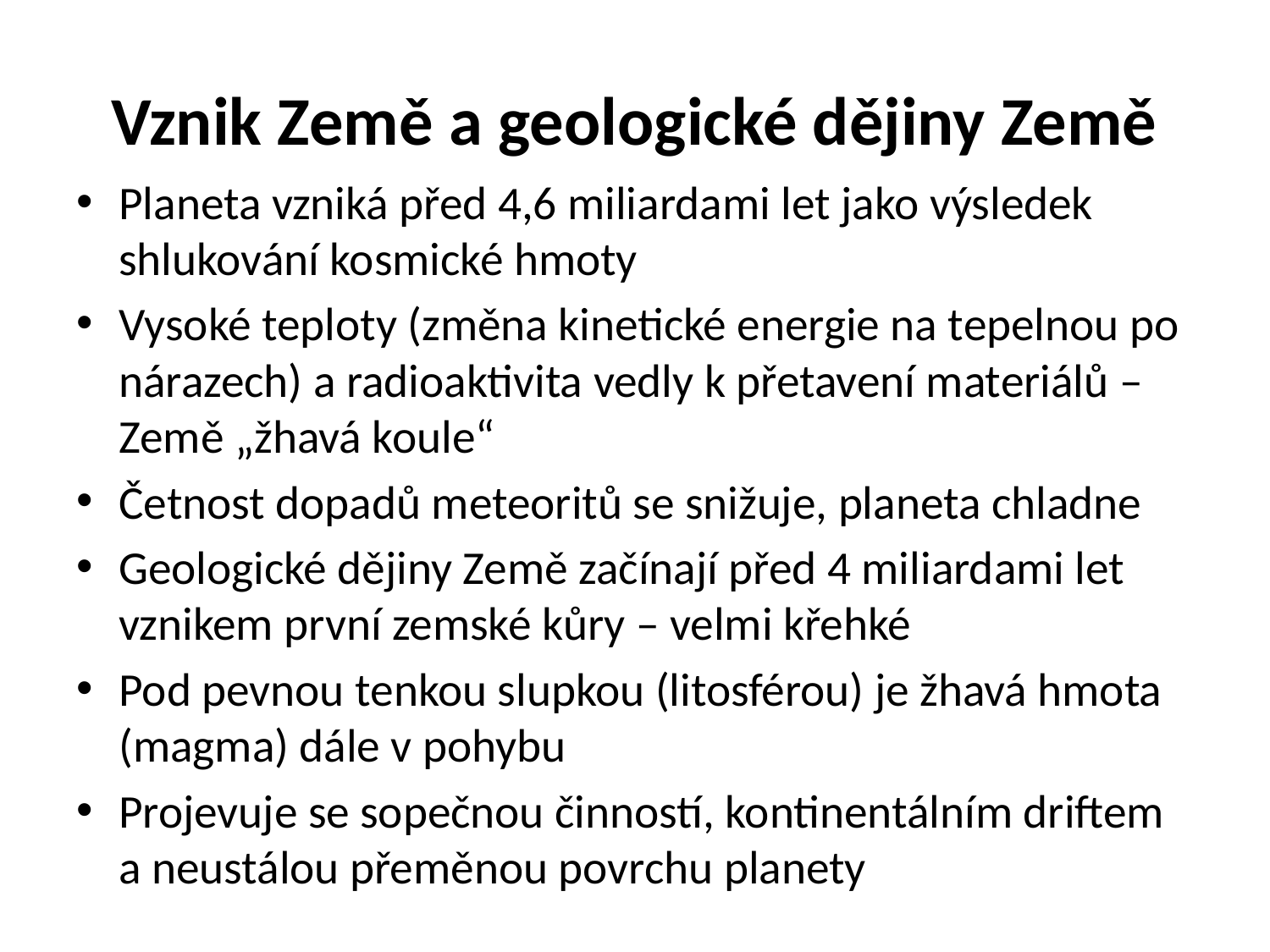

# Vznik Země a geologické dějiny Země
Planeta vzniká před 4,6 miliardami let jako výsledek shlukování kosmické hmoty
Vysoké teploty (změna kinetické energie na tepelnou po nárazech) a radioaktivita vedly k přetavení materiálů – Země „žhavá koule“
Četnost dopadů meteoritů se snižuje, planeta chladne
Geologické dějiny Země začínají před 4 miliardami let vznikem první zemské kůry – velmi křehké
Pod pevnou tenkou slupkou (litosférou) je žhavá hmota (magma) dále v pohybu
Projevuje se sopečnou činností, kontinentálním driftem a neustálou přeměnou povrchu planety